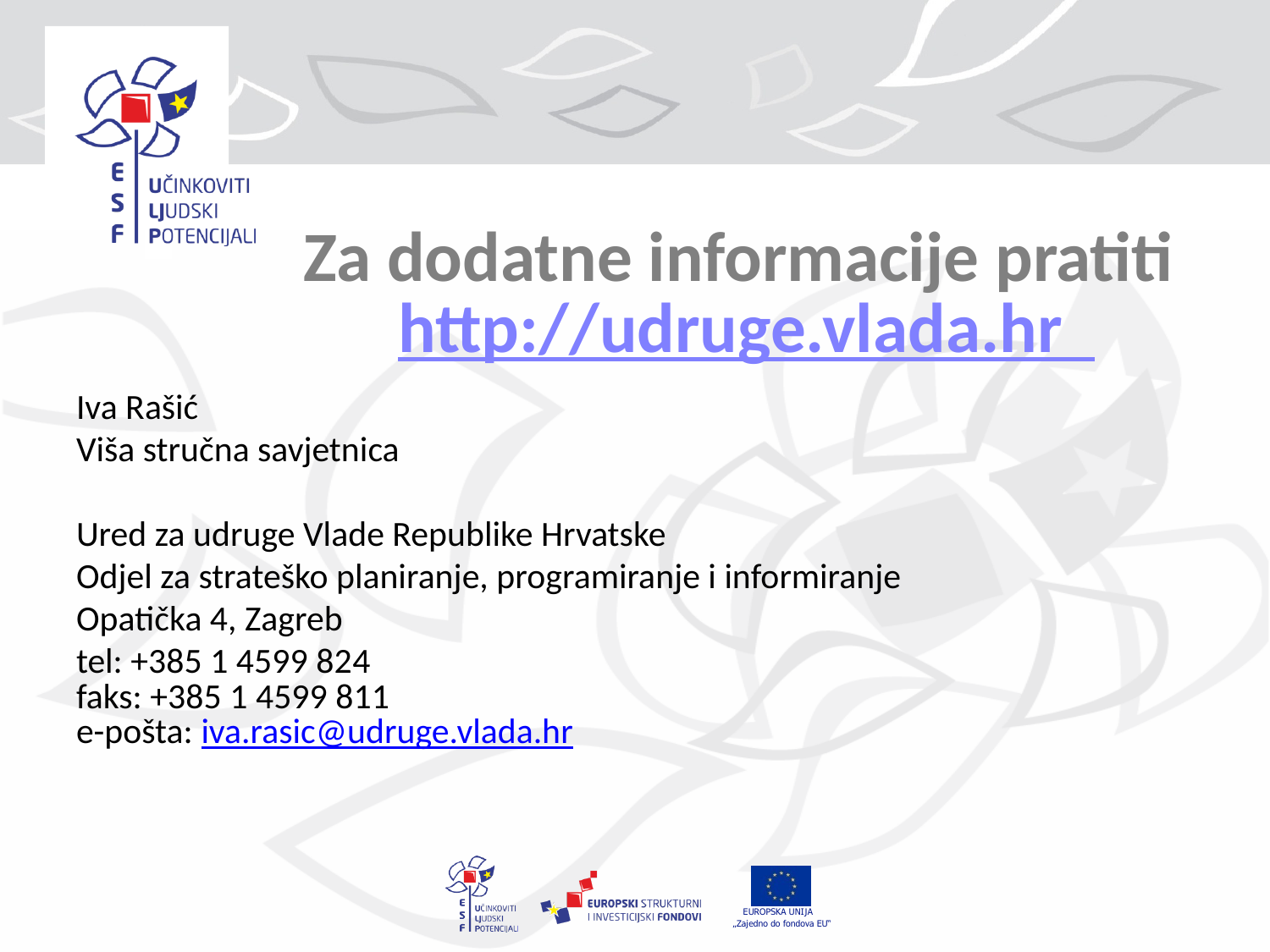

# Za dodatne informacije pratiti http://udruge.vlada.hr
Iva Rašić
Viša stručna savjetnica

Ured za udruge Vlade Republike Hrvatske
Odjel za strateško planiranje, programiranje i informiranje
Opatička 4, Zagreb
tel: +385 1 4599 824
faks: +385 1 4599 811
e-pošta: iva.rasic@udruge.vlada.hr